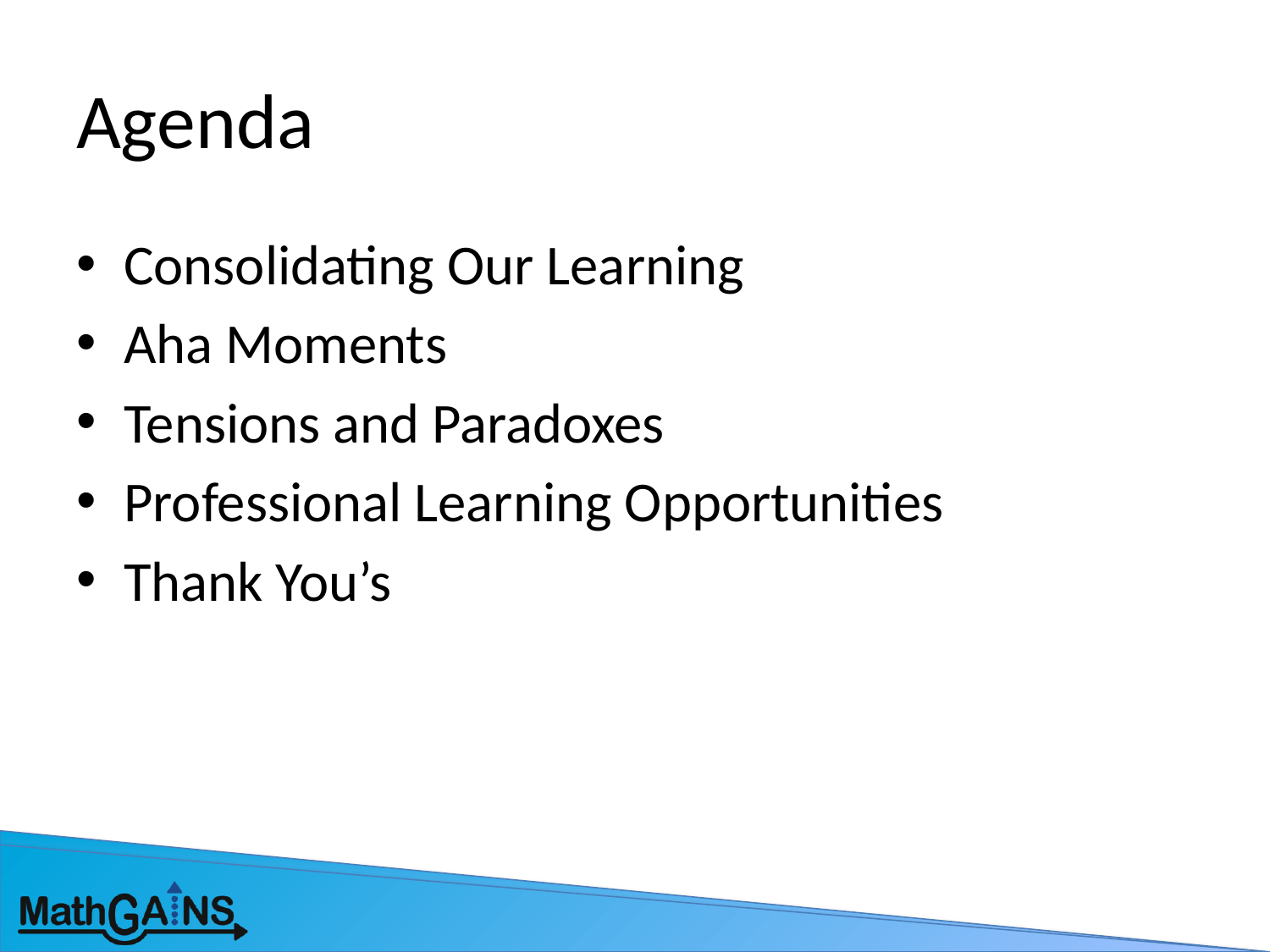

# Agenda
Consolidating Our Learning
Aha Moments
Tensions and Paradoxes
Professional Learning Opportunities
Thank You’s